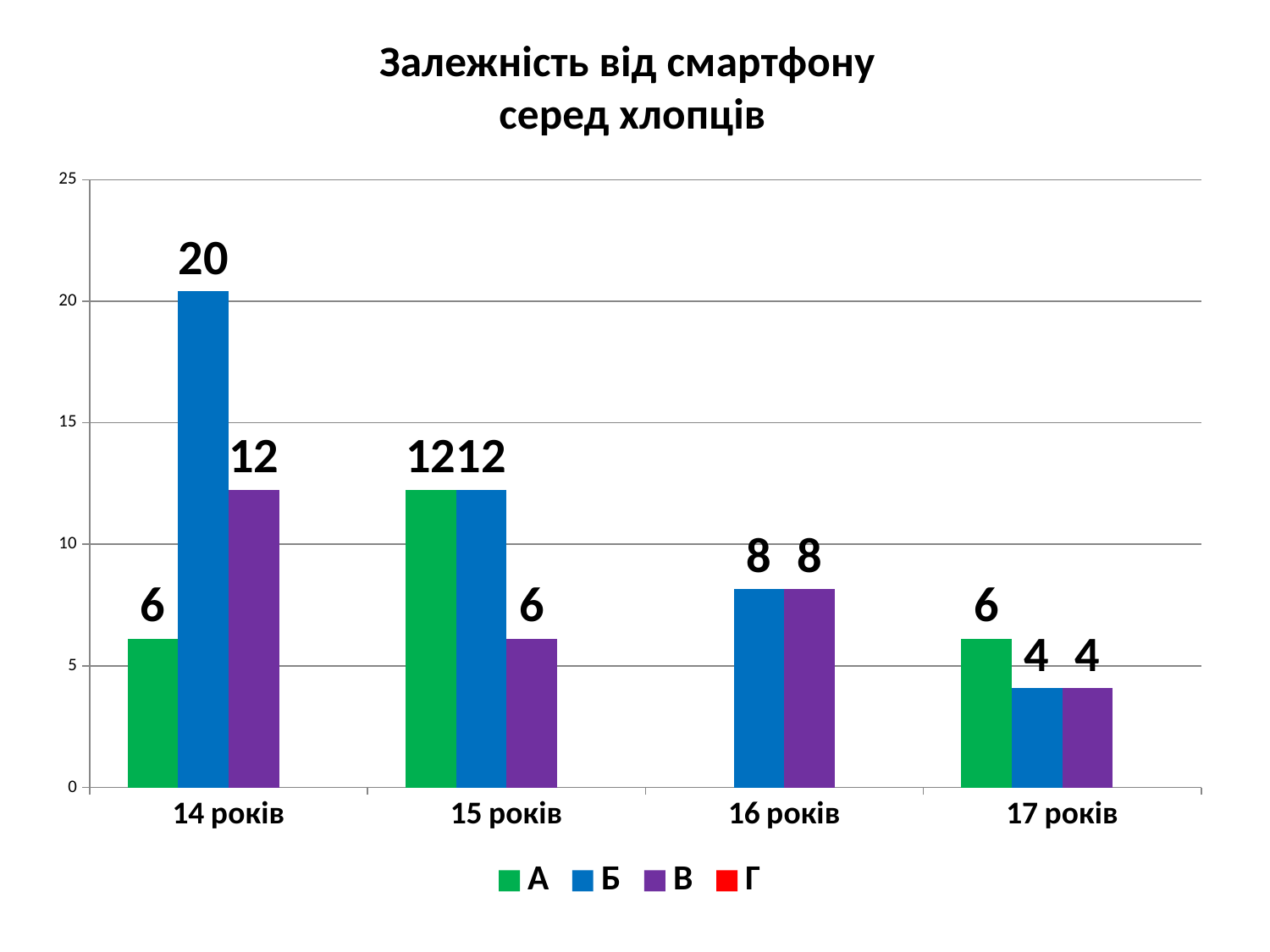

# Залежність від смартфону серед хлопців

### Chart

| Category | А | Б | В | Г |
|---|---|---|---|---|
| 14 років | 6.1224489795918355 | 20.408163265306122 | 12.244897959183673 | None |
| 15 років | 12.244897959183673 | 12.244897959183673 | 6.1224489795918355 | None |
| 16 років | None | 8.16326530612245 | 8.16326530612245 | None |
| 17 років | 6.1224489795918355 | 4.081632653061226 | 4.081632653061226 | None |